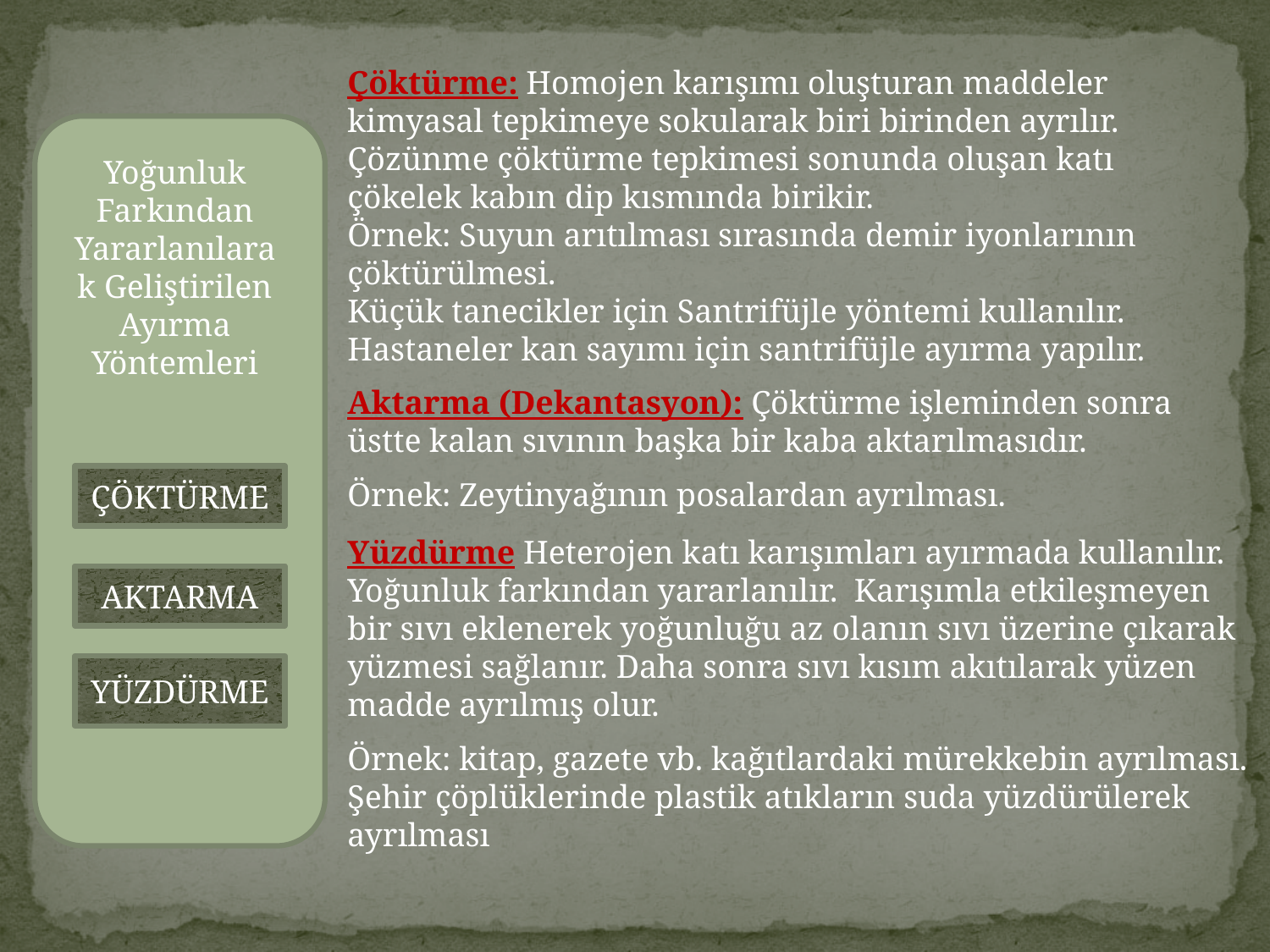

Çöktürme: Homojen karışımı oluşturan maddeler kimyasal tepkimeye sokularak biri birinden ayrılır.
Çözünme çöktürme tepkimesi sonunda oluşan katı çökelek kabın dip kısmında birikir.
Örnek: Suyun arıtılması sırasında demir iyonlarının çöktürülmesi.
Küçük tanecikler için Santrifüjle yöntemi kullanılır. Hastaneler kan sayımı için santrifüjle ayırma yapılır.
Aktarma (Dekantasyon): Çöktürme işleminden sonra üstte kalan sıvının başka bir kaba aktarılmasıdır.
Örnek: Zeytinyağının posalardan ayrılması.

Yoğunluk Farkından Yararlanılarak Geliştirilen Ayırma Yöntemleri
ÇÖKTÜRME
Yüzdürme Heterojen katı karışımları ayırmada kullanılır. Yoğunluk farkından yararlanılır.  Karışımla etkileşmeyen bir sıvı eklenerek yoğunluğu az olanın sıvı üzerine çıkarak yüzmesi sağlanır. Daha sonra sıvı kısım akıtılarak yüzen madde ayrılmış olur.
Örnek: kitap, gazete vb. kağıtlardaki mürekkebin ayrılması. Şehir çöplüklerinde plastik atıkların suda yüzdürülerek ayrılması
AKTARMA
YÜZDÜRME